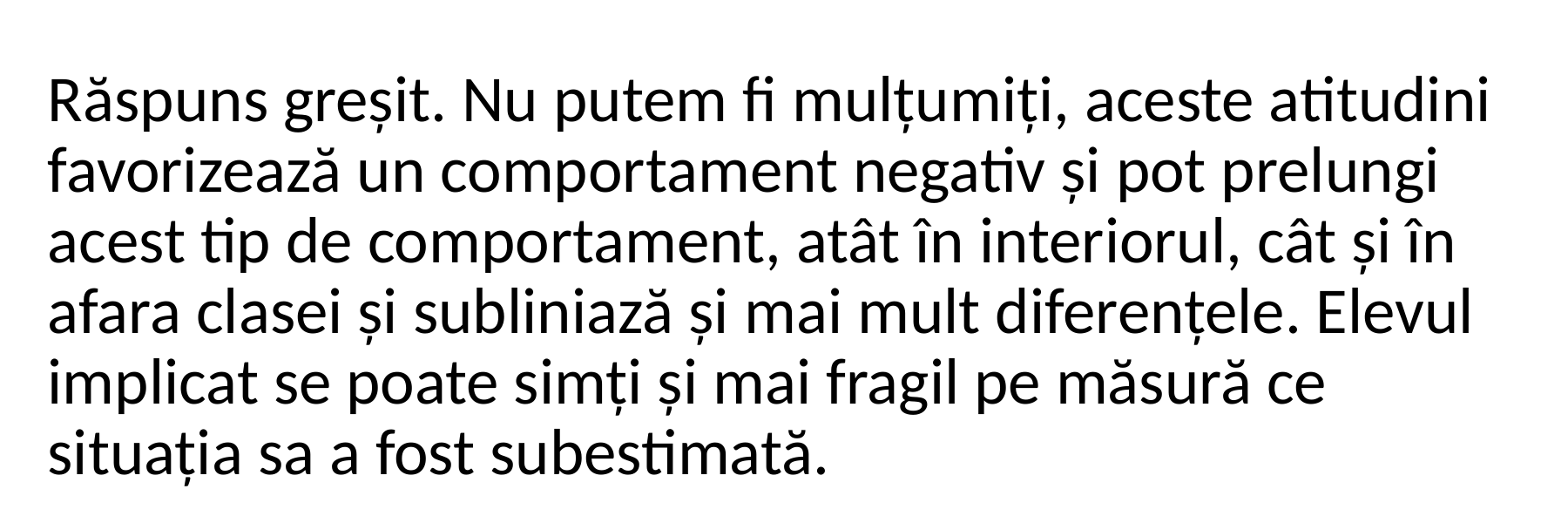

Răspuns greșit. Nu putem fi mulțumiți, aceste atitudini favorizează un comportament negativ și pot prelungi acest tip de comportament, atât în interiorul, cât și în afara clasei și subliniază și mai mult diferențele. Elevul implicat se poate simți și mai fragil pe măsură ce situația sa a fost subestimată.